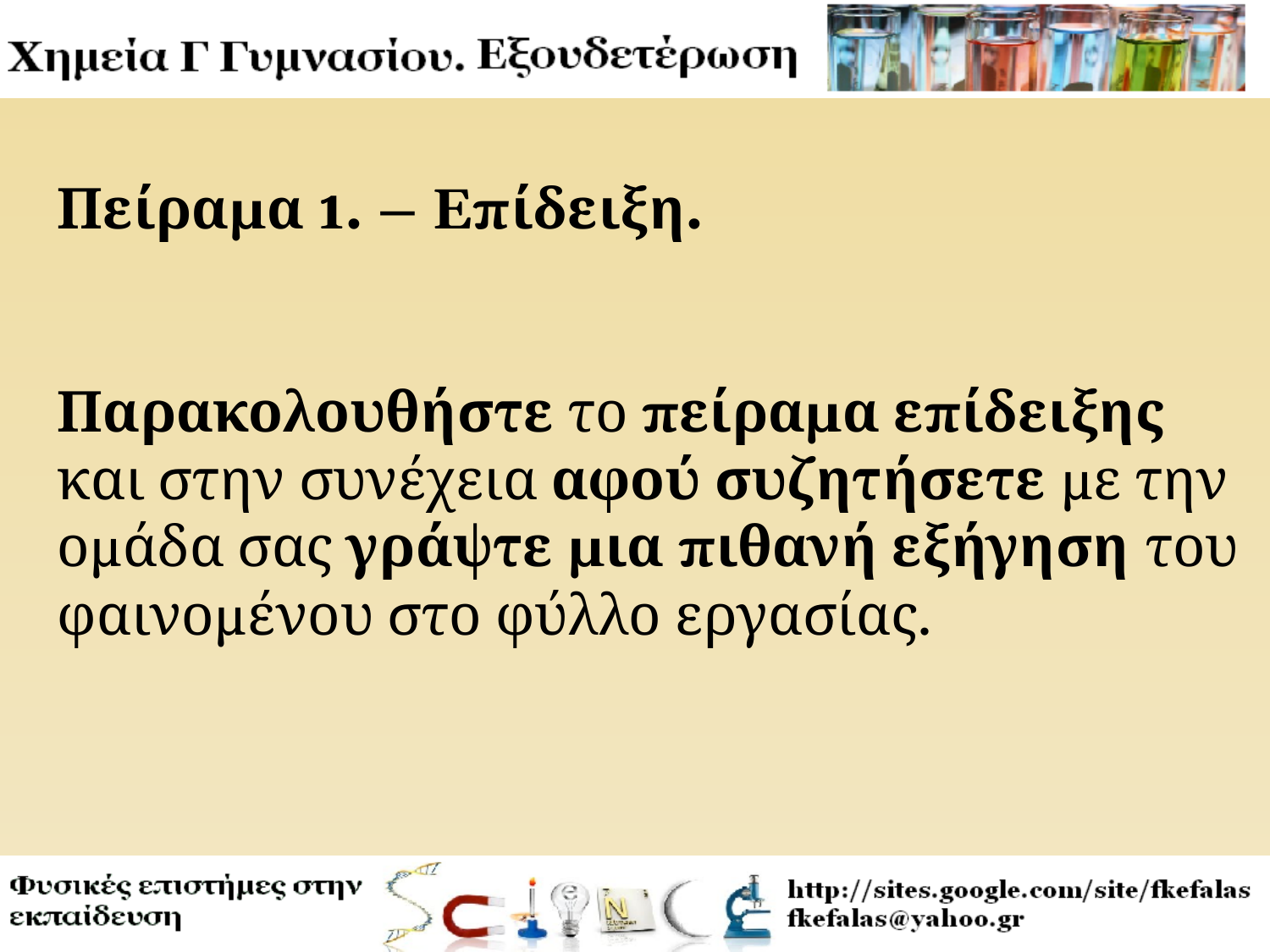

Πείραμα 1. – Επίδειξη.

Παρακολουθήστε το πείραμα επίδειξης και στην συνέχεια αφού συζητήσετε με την ομάδα σας γράψτε μια πιθανή εξήγηση του φαινομένου στο φύλλο εργασίας.